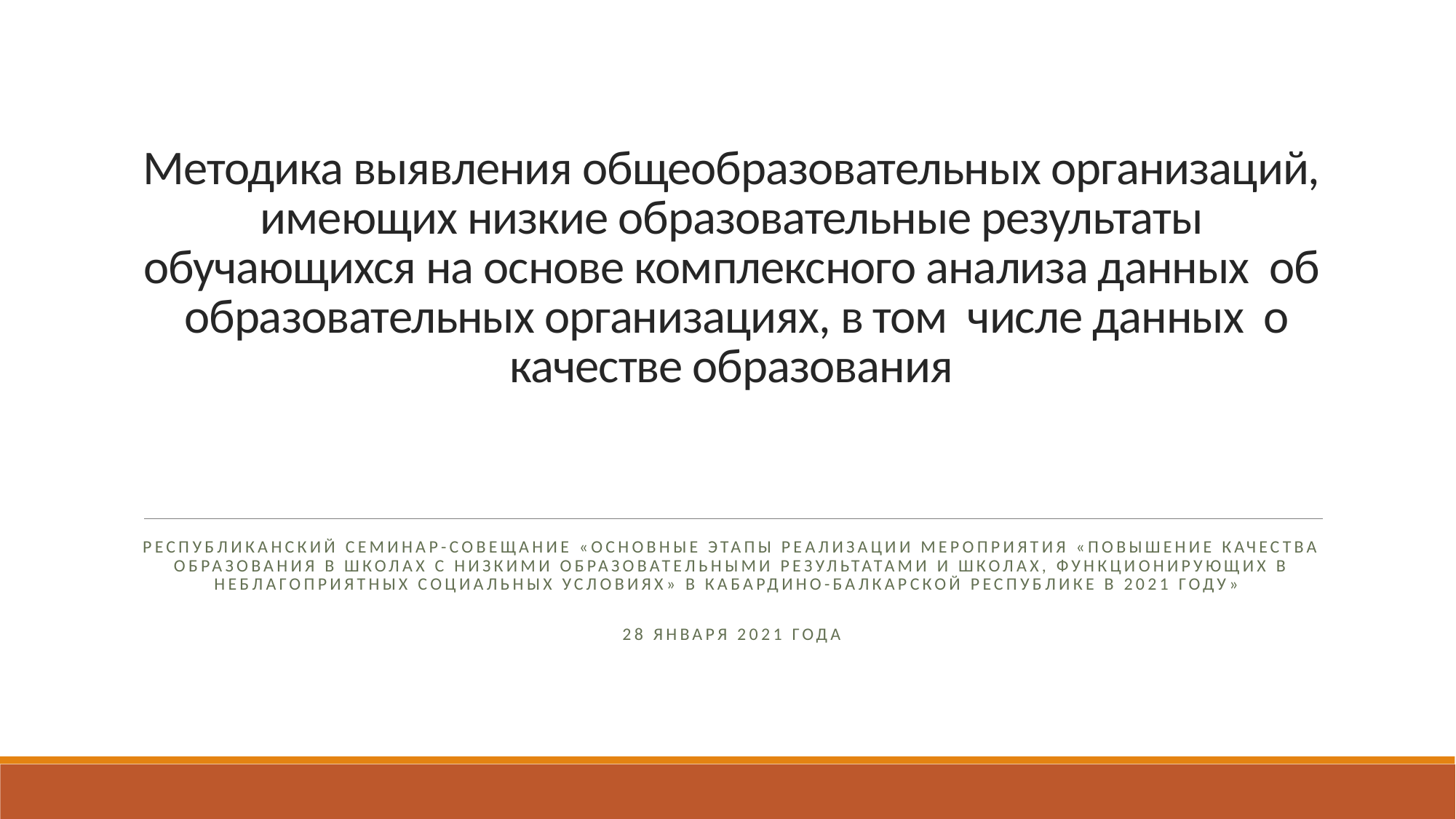

# Методика выявления общеобразовательных организаций, имеющих низкие образовательные результаты обучающихся на основе комплексного анализа данных  об  образовательных организациях, в том  числе данных  о качестве образования
республиканский семинар-совещание «Основные этапы реализации мероприятия «Повышение качества образования в школах с низкими образовательными результатами и школах, функционирующих в неблагоприятных социальных условиях» в Кабардино-Балкарской Республике в 2021 году»
28 января 2021 года